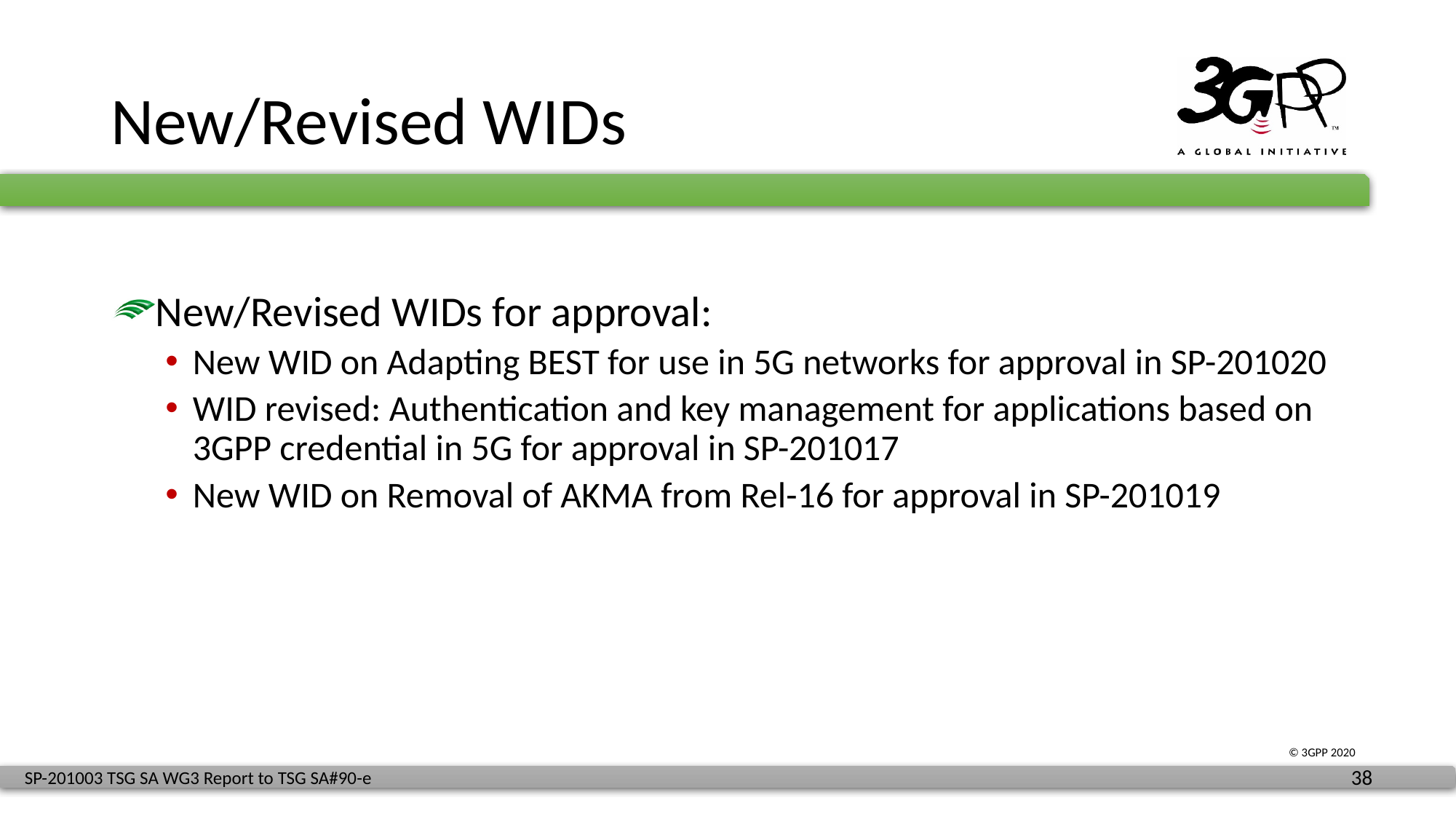

# New/Revised WIDs

New/Revised WIDs for approval:
New WID on Adapting BEST for use in 5G networks for approval in SP-201020
WID revised: Authentication and key management for applications based on 3GPP credential in 5G for approval in SP-201017
New WID on Removal of AKMA from Rel-16 for approval in SP-201019